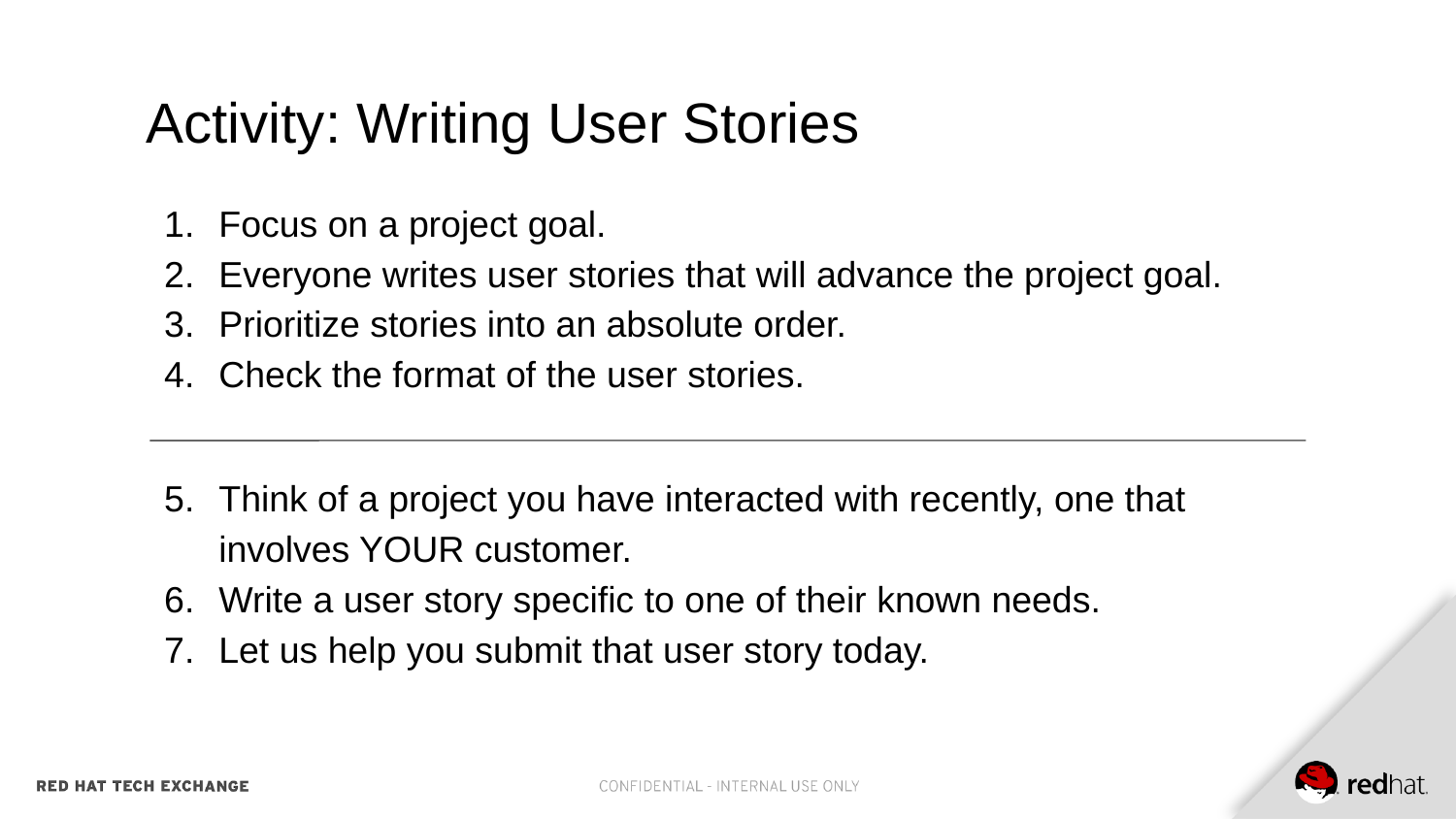

Activity: Writing User Stories
# Focus on a project goal.
Everyone writes user stories that will advance the project goal.
Prioritize stories into an absolute order.
Check the format of the user stories.

Think of a project you have interacted with recently, one that involves YOUR customer.
Write a user story specific to one of their known needs.
Let us help you submit that user story today.